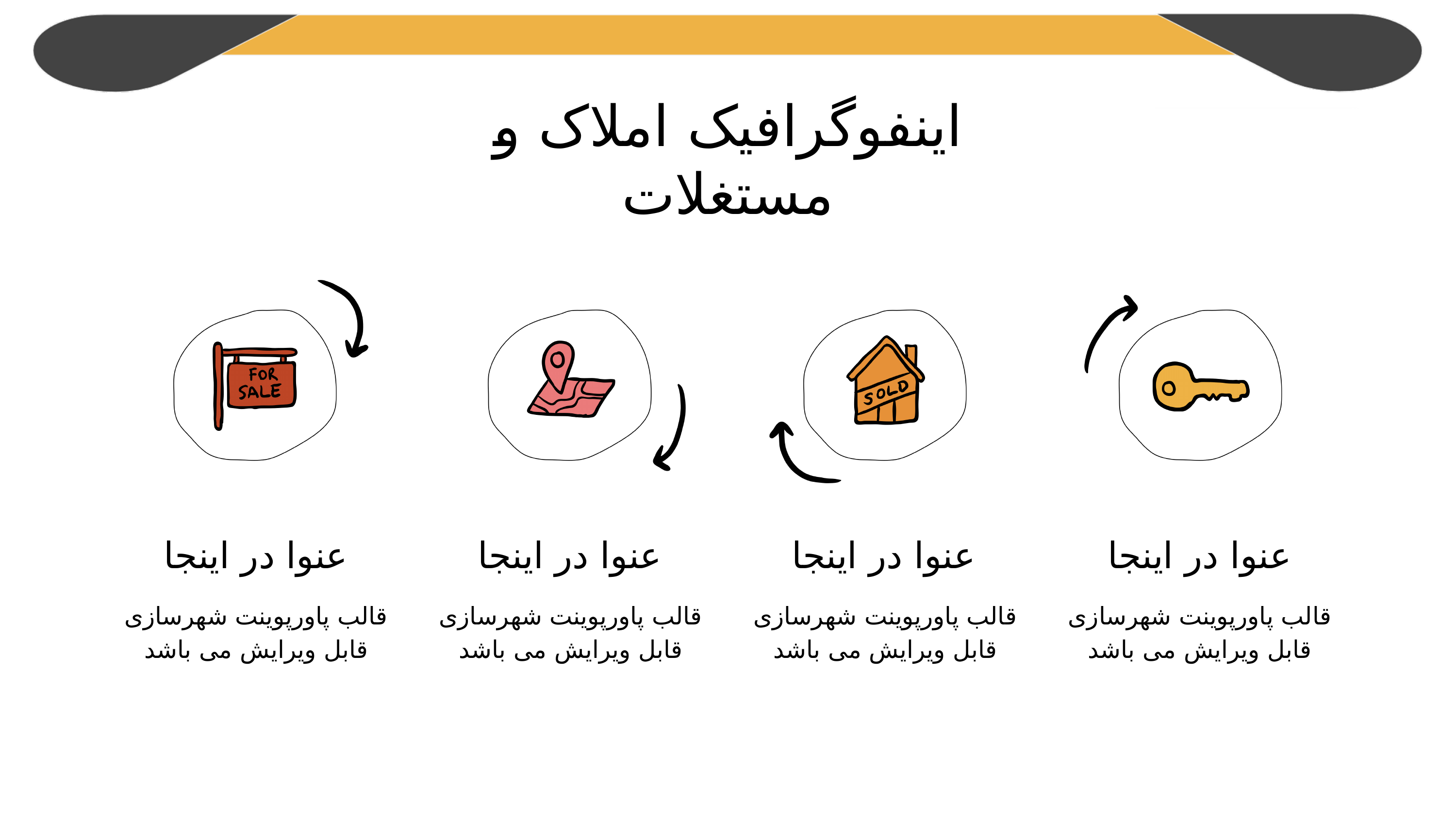

اینفوگرافیک املاک و مستغلات

عنوا در اینجا
عنوا در اینجا
عنوا در اینجا
عنوا در اینجا
قالب پاورپوینت شهرسازی قابل ویرایش می باشد
قالب پاورپوینت شهرسازی قابل ویرایش می باشد
قالب پاورپوینت شهرسازی قابل ویرایش می باشد
قالب پاورپوینت شهرسازی قابل ویرایش می باشد